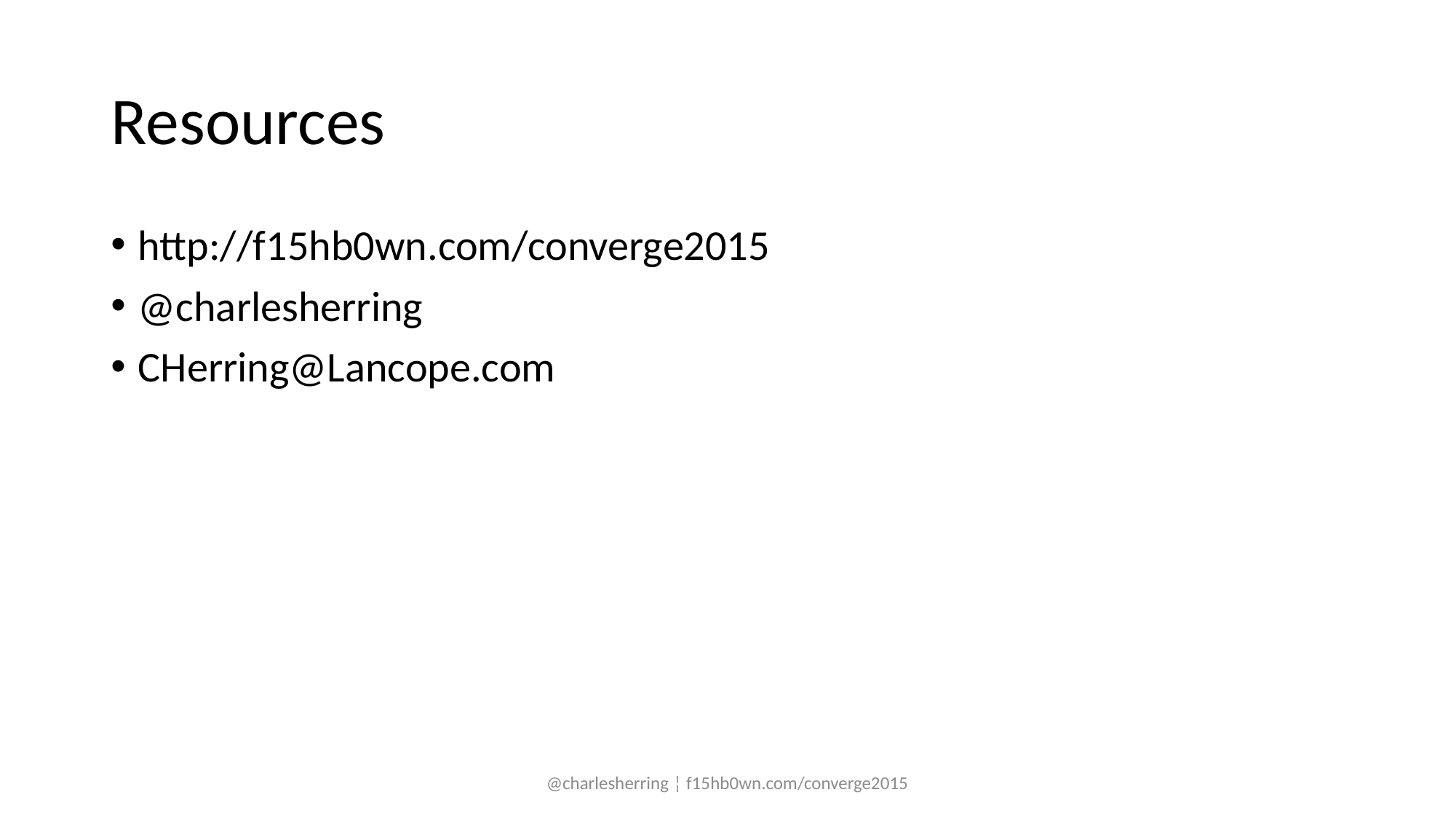

# Resources
http://f15hb0wn.com/converge2015
@charlesherring
CHerring@Lancope.com
@charlesherring ¦ f15hb0wn.com/converge2015